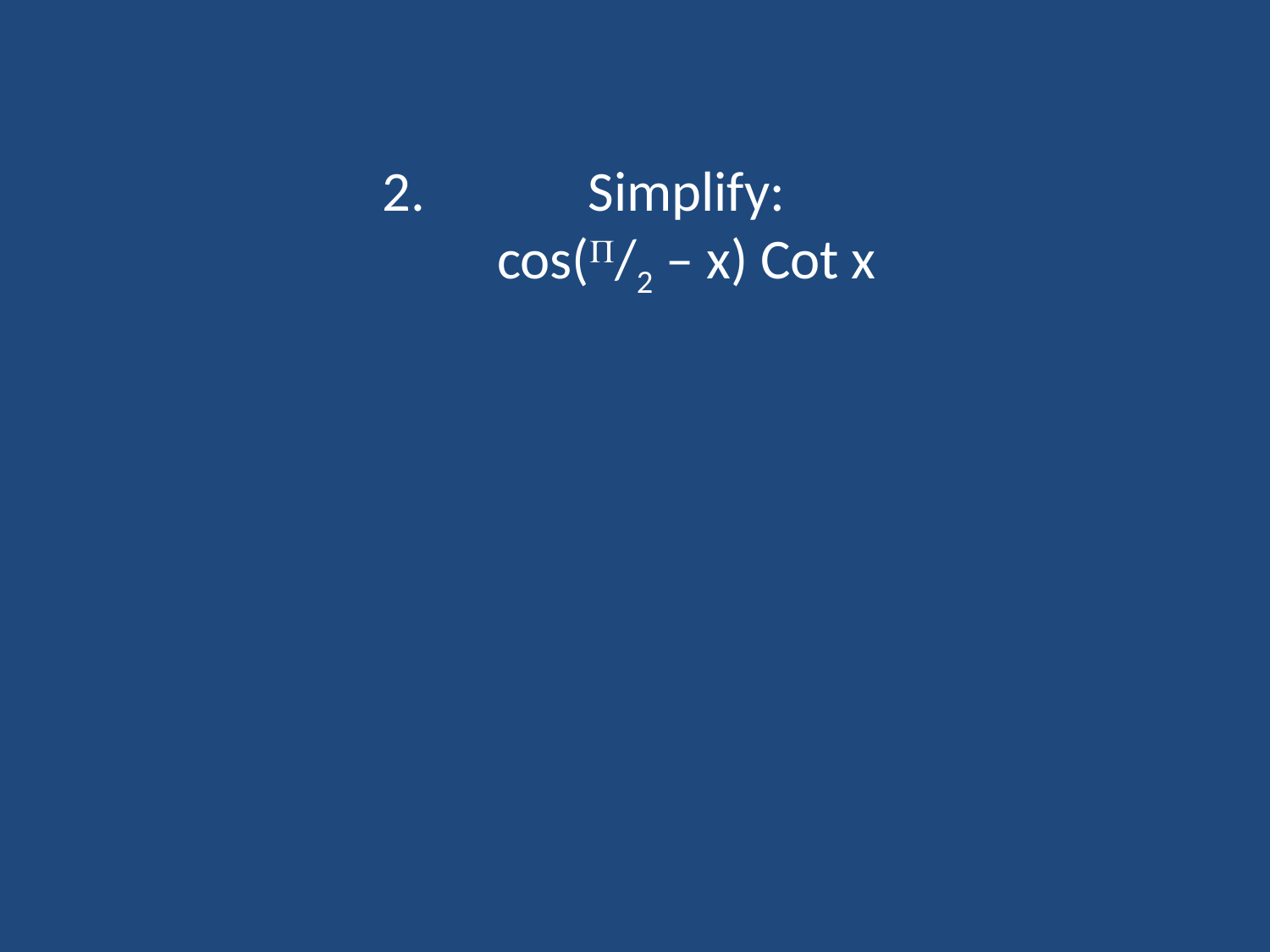

# Simplify: cos(Π/2 – x) Cot x